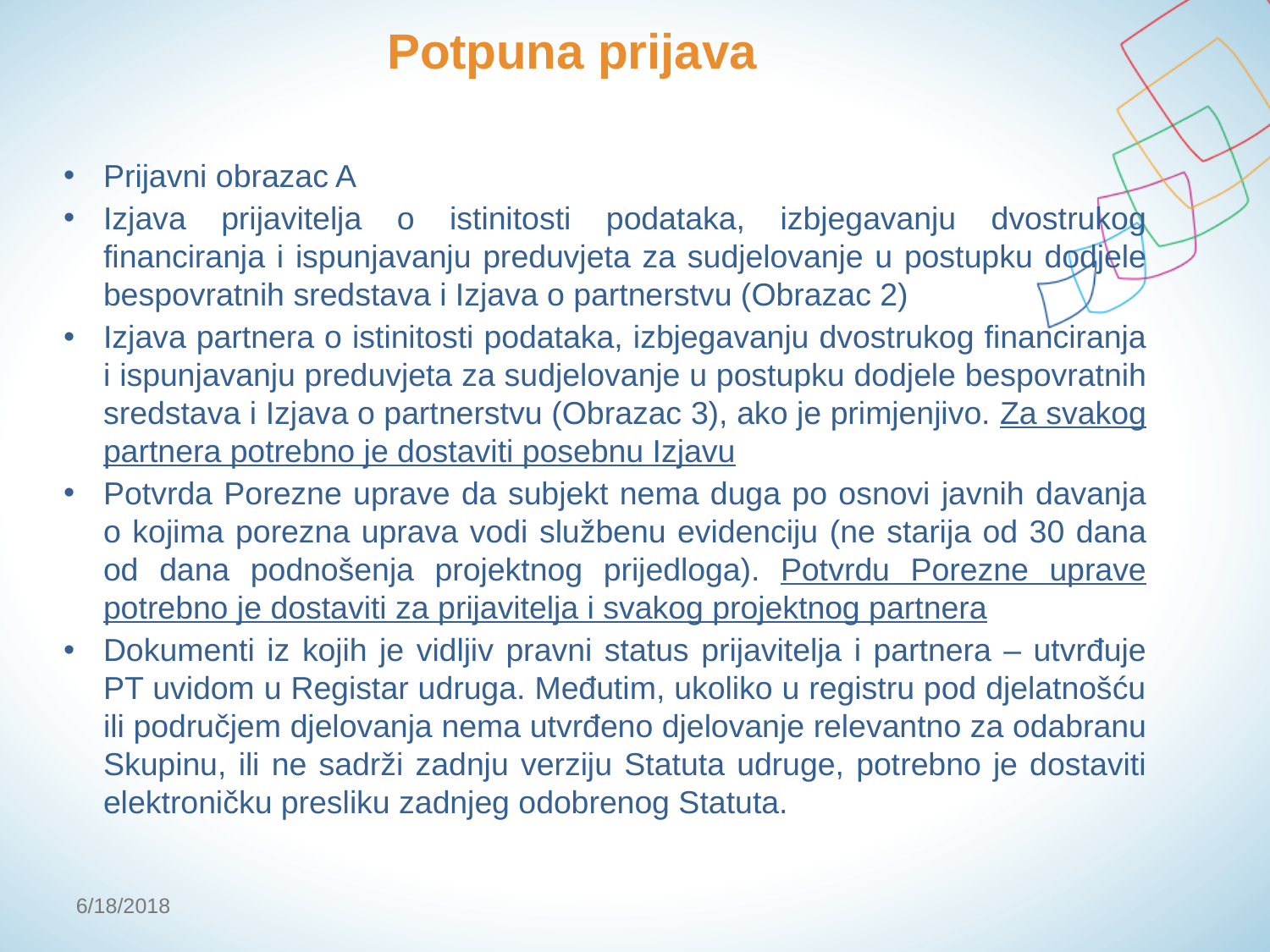

# Potpuna prijava
Prijavni obrazac A
Izjava prijavitelja o istinitosti podataka, izbjegavanju dvostrukog financiranja i ispunjavanju preduvjeta za sudjelovanje u postupku dodjele bespovratnih sredstava i Izjava o partnerstvu (Obrazac 2)
Izjava partnera o istinitosti podataka, izbjegavanju dvostrukog financiranja i ispunjavanju preduvjeta za sudjelovanje u postupku dodjele bespovratnih sredstava i Izjava o partnerstvu (Obrazac 3), ako je primjenjivo. Za svakog partnera potrebno je dostaviti posebnu Izjavu
Potvrda Porezne uprave da subjekt nema duga po osnovi javnih davanja o kojima porezna uprava vodi službenu evidenciju (ne starija od 30 dana od dana podnošenja projektnog prijedloga). Potvrdu Porezne uprave potrebno je dostaviti za prijavitelja i svakog projektnog partnera
Dokumenti iz kojih je vidljiv pravni status prijavitelja i partnera – utvrđuje PT uvidom u Registar udruga. Međutim, ukoliko u registru pod djelatnošću ili područjem djelovanja nema utvrđeno djelovanje relevantno za odabranu Skupinu, ili ne sadrži zadnju verziju Statuta udruge, potrebno je dostaviti elektroničku presliku zadnjeg odobrenog Statuta.